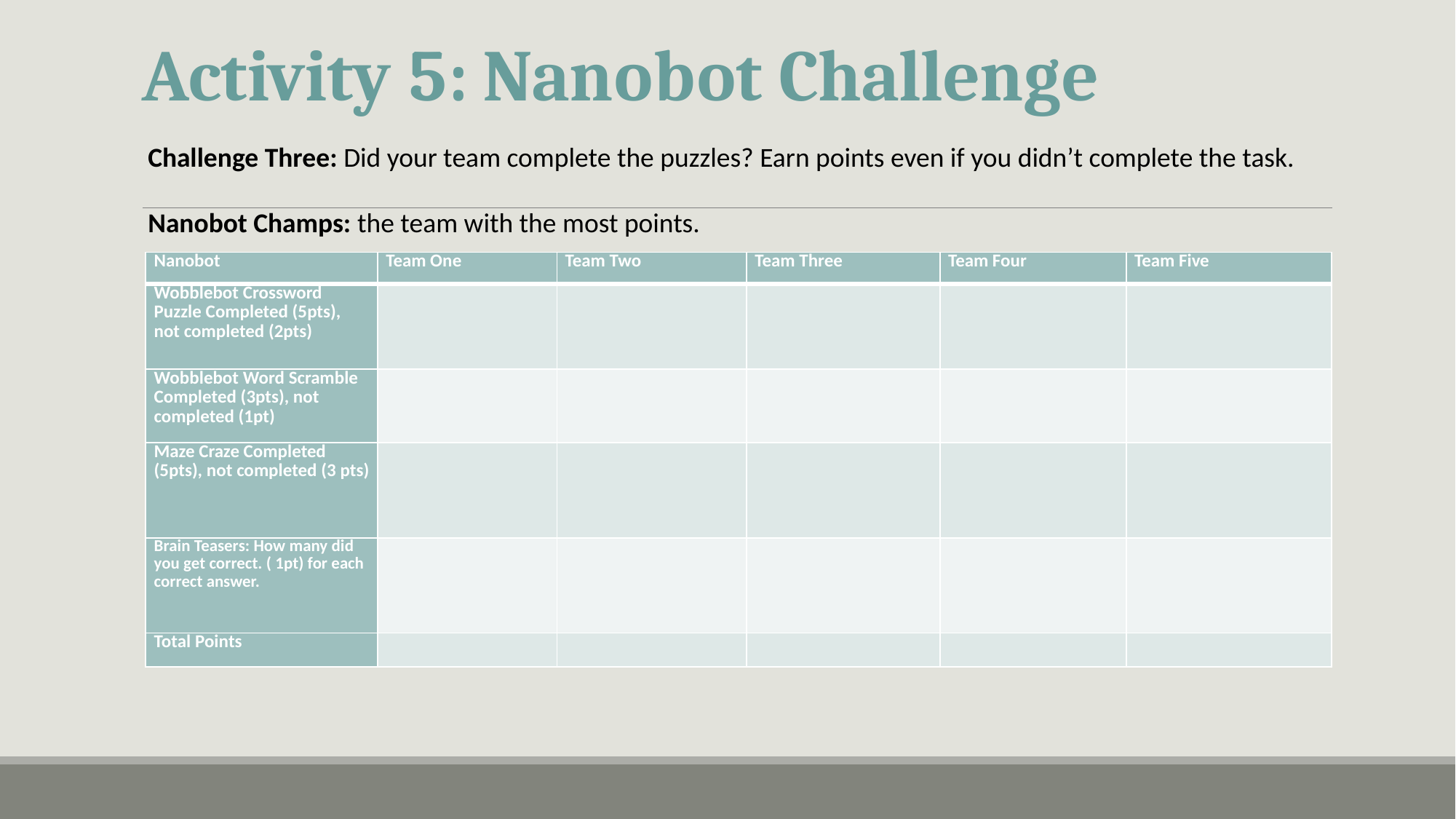

# Activity 5: Nanobot Challenge
Challenge Three: Did your team complete the puzzles? Earn points even if you didn’t complete the task.

Nanobot Champs: the team with the most points.
| Nanobot | Team One | Team Two | Team Three | Team Four | Team Five |
| --- | --- | --- | --- | --- | --- |
| Wobblebot Crossword Puzzle Completed (5pts), not completed (2pts) |  |  |  |  |  |
| Wobblebot Word Scramble Completed (3pts), not completed (1pt) |  |  |  |  |  |
| Maze Craze Completed (5pts), not completed (3 pts) |  |  |  |  |  |
| Brain Teasers: How many did you get correct. ( 1pt) for each correct answer. |  |  |  |  |  |
| Total Points |  |  |  |  |  |